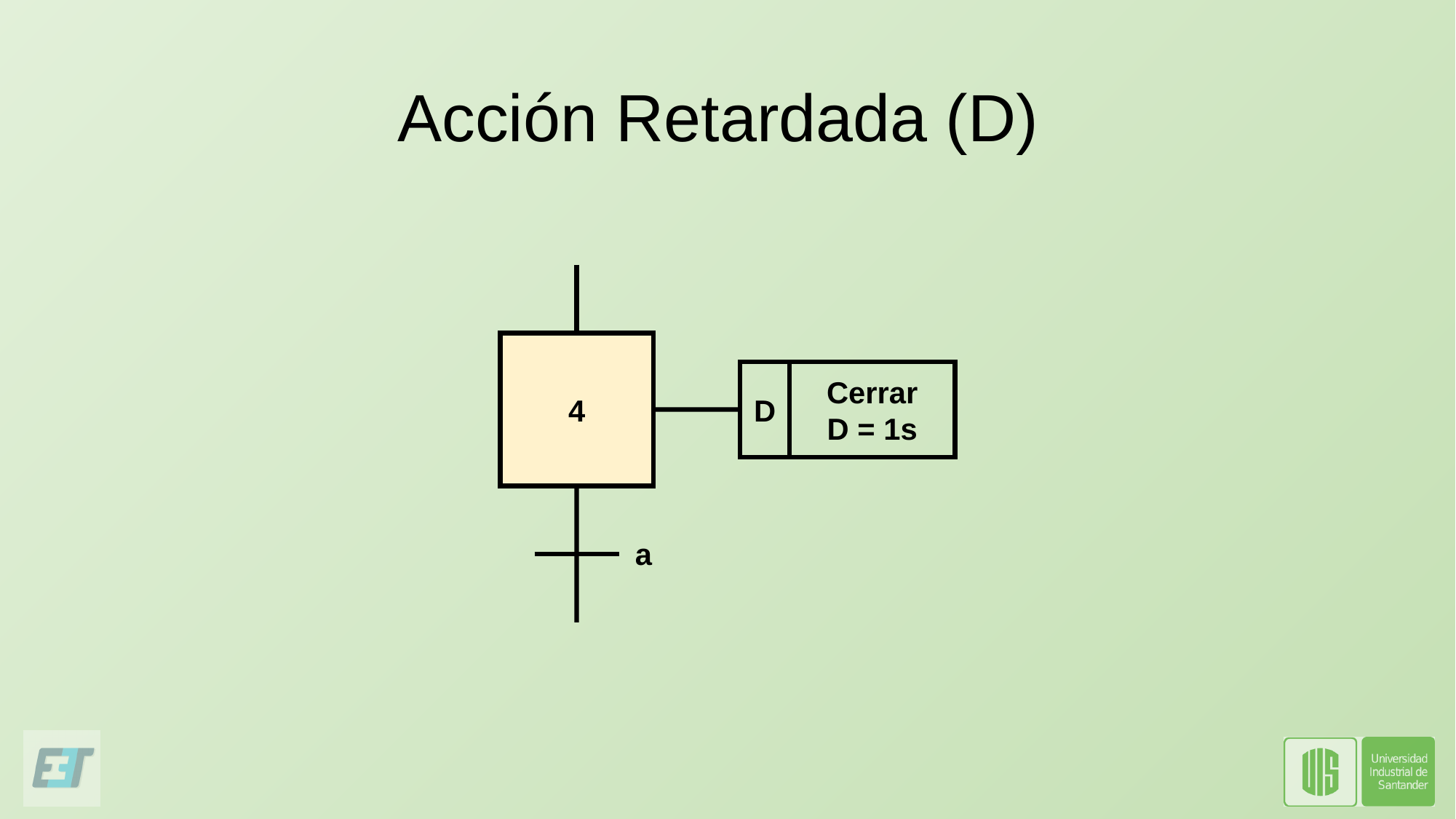

# Acción Retardada (D)
4
Cerrar
D = 1s
D
a